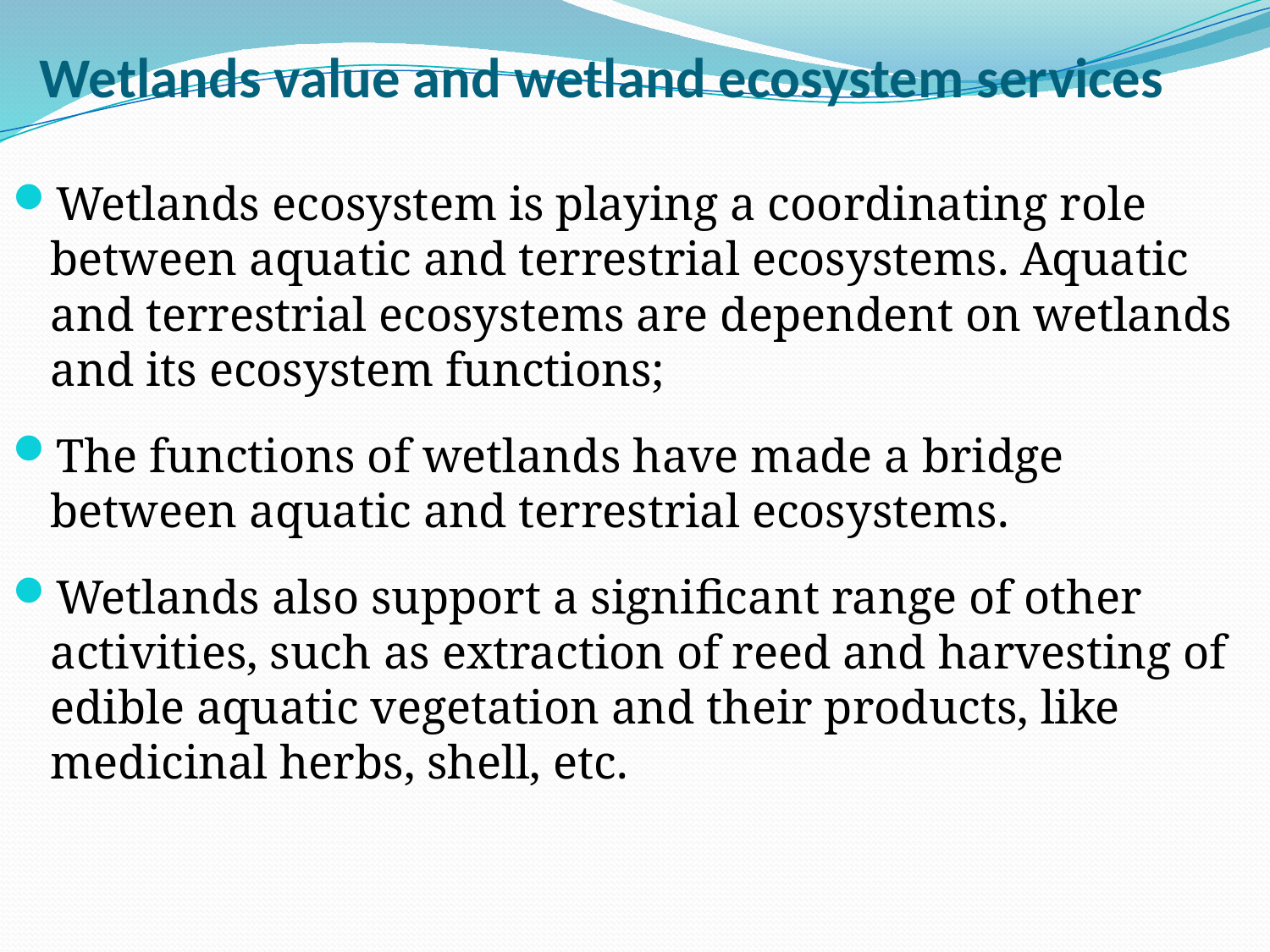

# Wetlands value and wetland ecosystem services
Wetlands ecosystem is playing a coordinating role between aquatic and terrestrial ecosystems. Aquatic and terrestrial ecosystems are dependent on wetlands and its ecosystem functions;

The functions of wetlands have made a bridge between aquatic and terrestrial ecosystems.

Wetlands also support a significant range of other activities, such as extraction of reed and harvesting of edible aquatic vegetation and their products, like medicinal herbs, shell, etc.